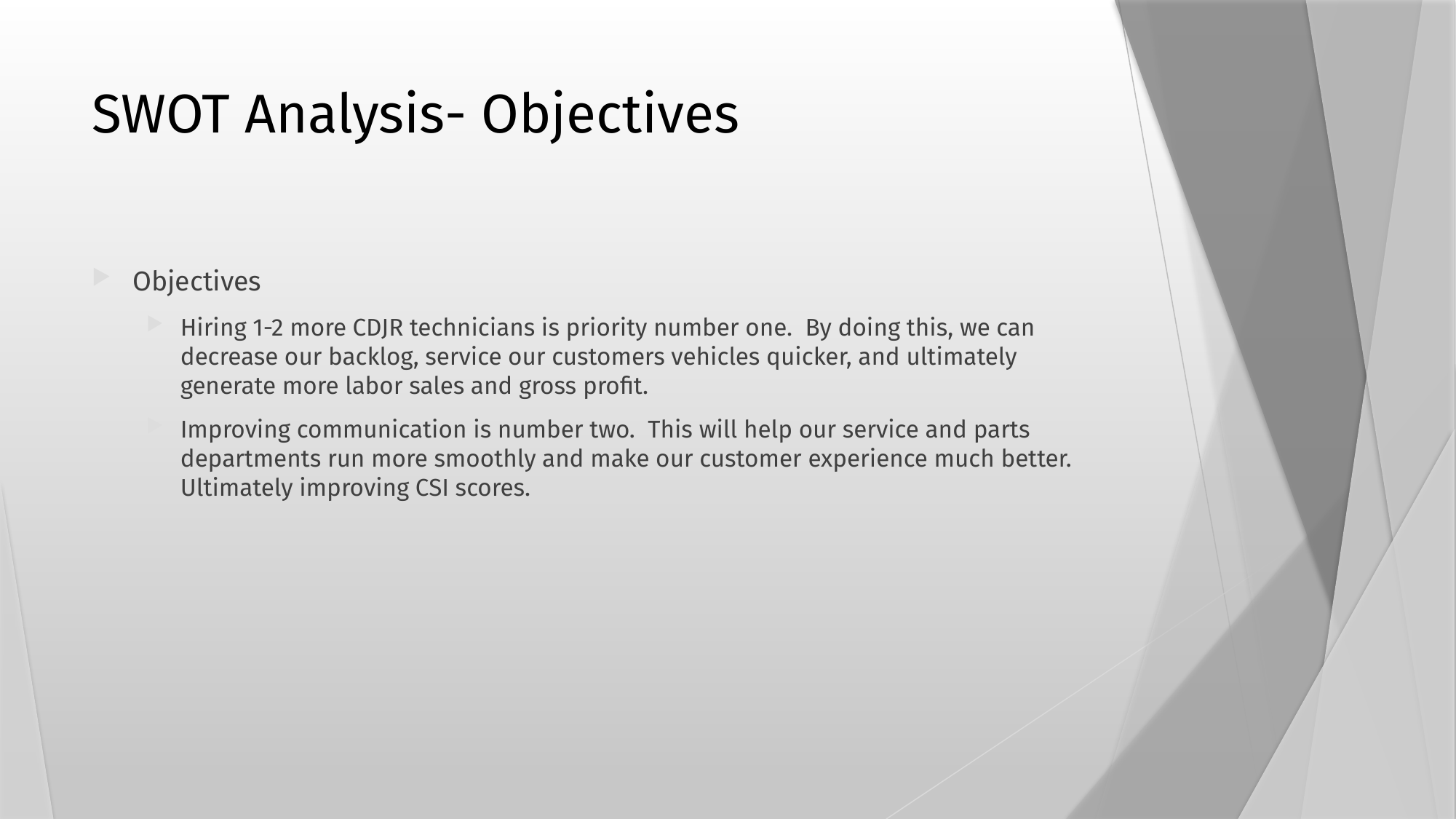

# SWOT Analysis- Objectives
Objectives
Hiring 1-2 more CDJR technicians is priority number one.  By doing this, we can decrease our backlog, service our customers vehicles quicker, and ultimately generate more labor sales and gross profit.
Improving communication is number two.  This will help our service and parts departments run more smoothly and make our customer experience much better.  Ultimately improving CSI scores.